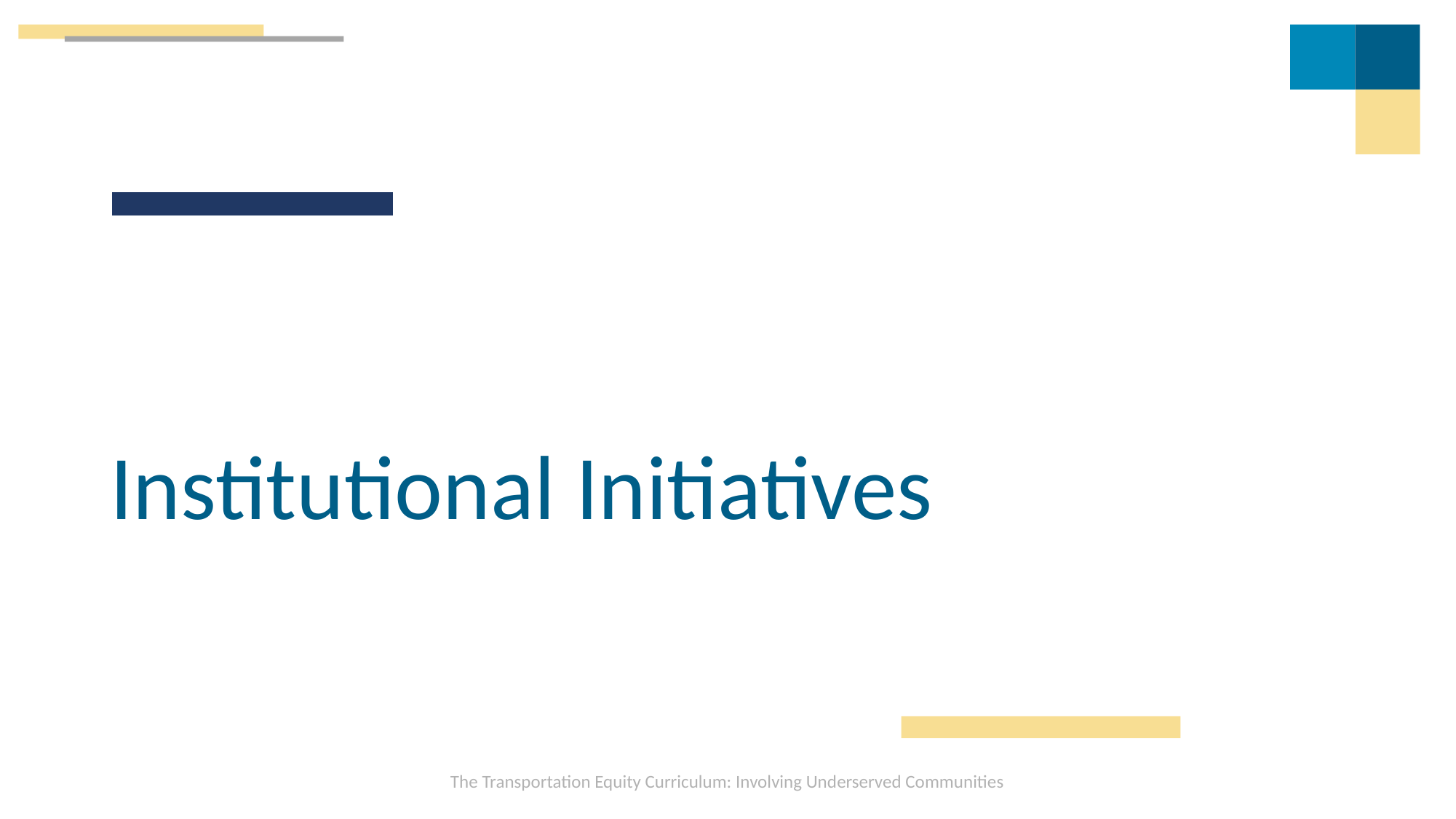

# Institutional Initiatives

The Transportation Equity Curriculum: Involving Underserved Communities